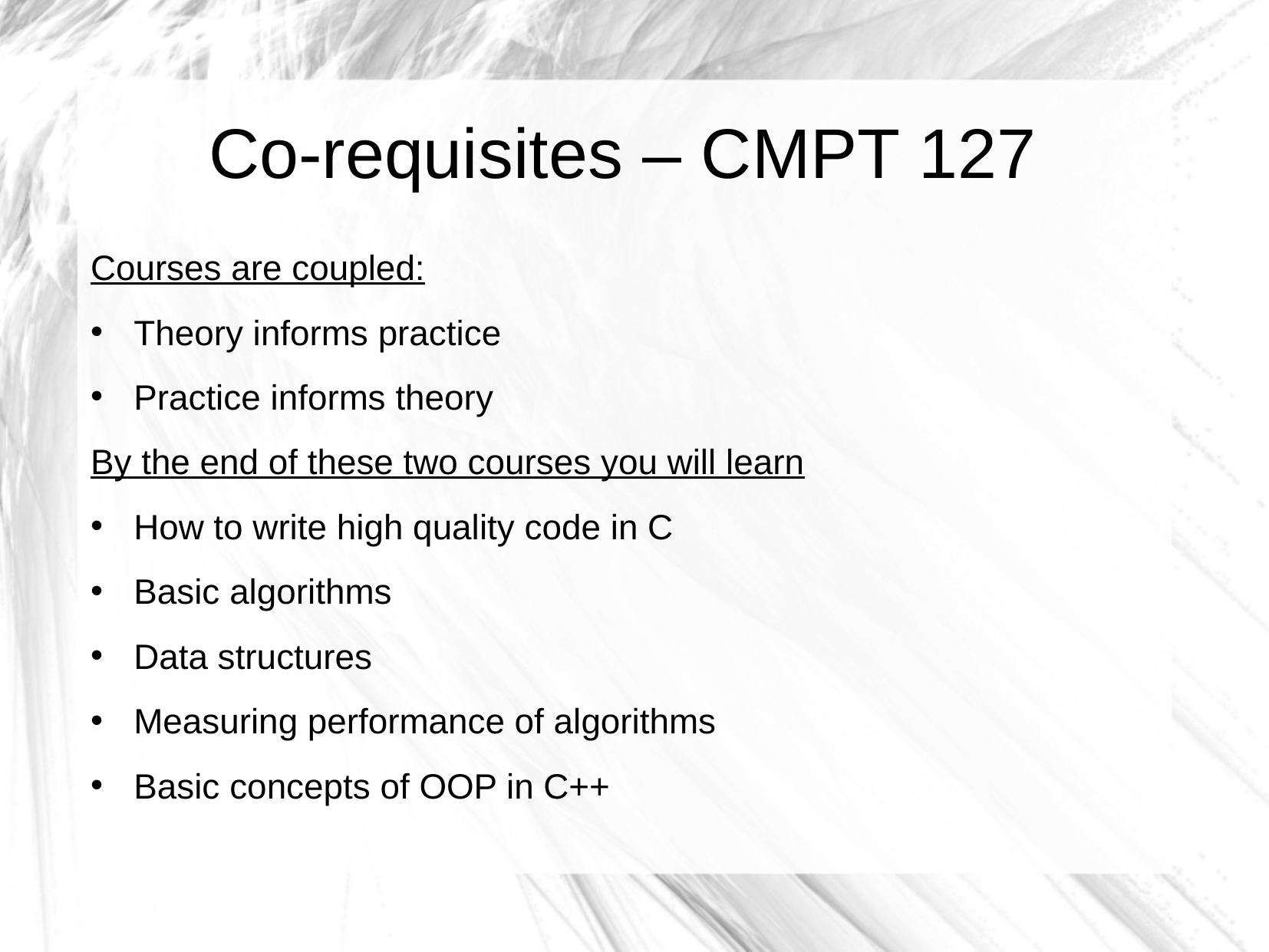

Co-requisites – CMPT 127
Courses are coupled:
Theory informs practice
Practice informs theory
By the end of these two courses you will learn
How to write high quality code in C
Basic algorithms
Data structures
Measuring performance of algorithms
Basic concepts of OOP in C++